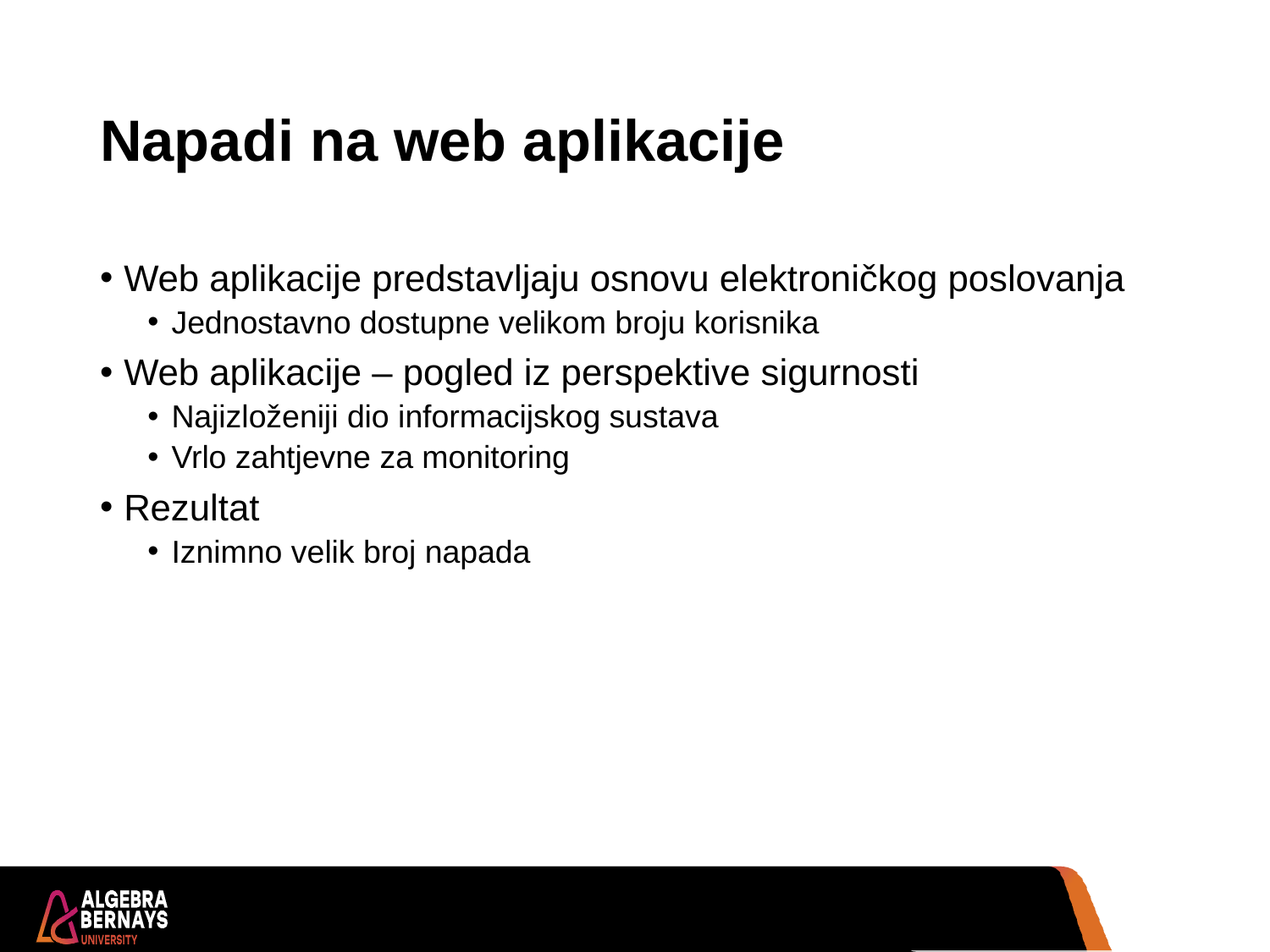

# Napadi na web aplikacije
Web aplikacije predstavljaju osnovu elektroničkog poslovanja
Jednostavno dostupne velikom broju korisnika
Web aplikacije – pogled iz perspektive sigurnosti
Najizloženiji dio informacijskog sustava
Vrlo zahtjevne za monitoring
Rezultat
Iznimno velik broj napada